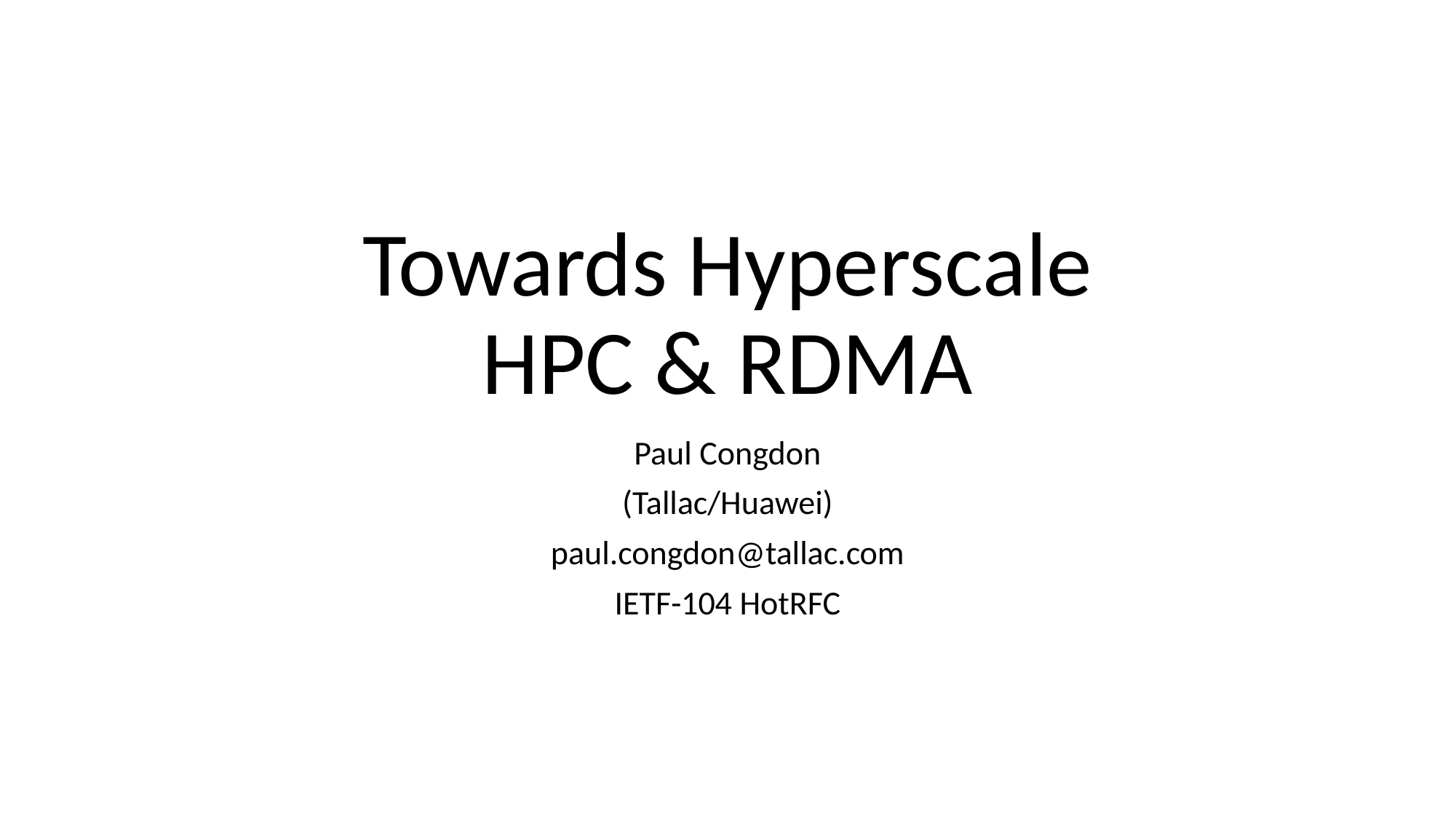

# Towards Hyperscale HPC & RDMA
Paul Congdon
(Tallac/Huawei)
paul.congdon@tallac.com
IETF-104 HotRFC